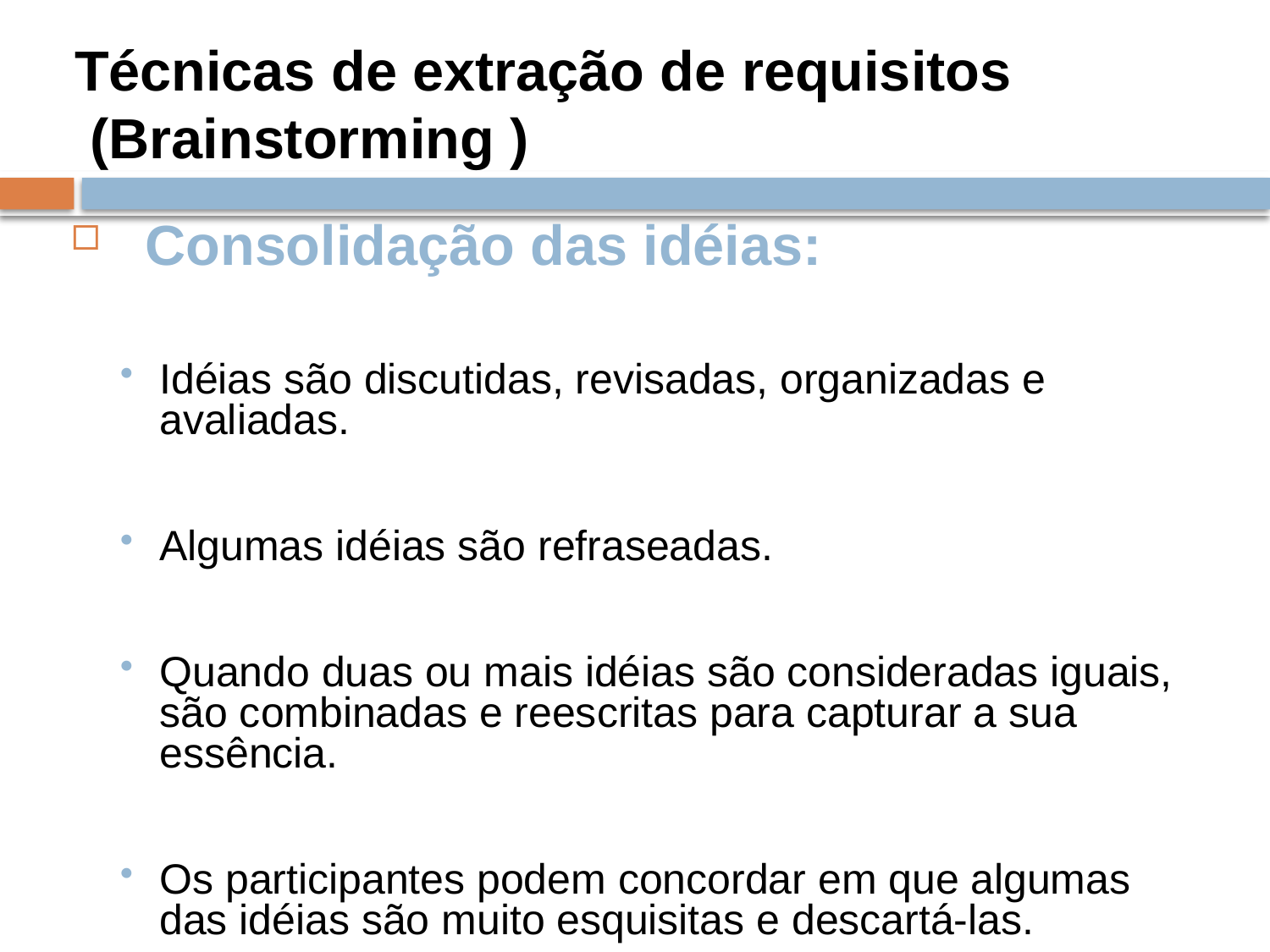

Técnicas de extração de requisitos
 (Brainstorming )
Consolidação das idéias:

Idéias são discutidas, revisadas, organizadas e avaliadas.

Algumas idéias são refraseadas.

Quando duas ou mais idéias são consideradas iguais, são combinadas e reescritas para capturar a sua essência.

Os participantes podem concordar em que algumas das idéias são muito esquisitas e descartá-las.